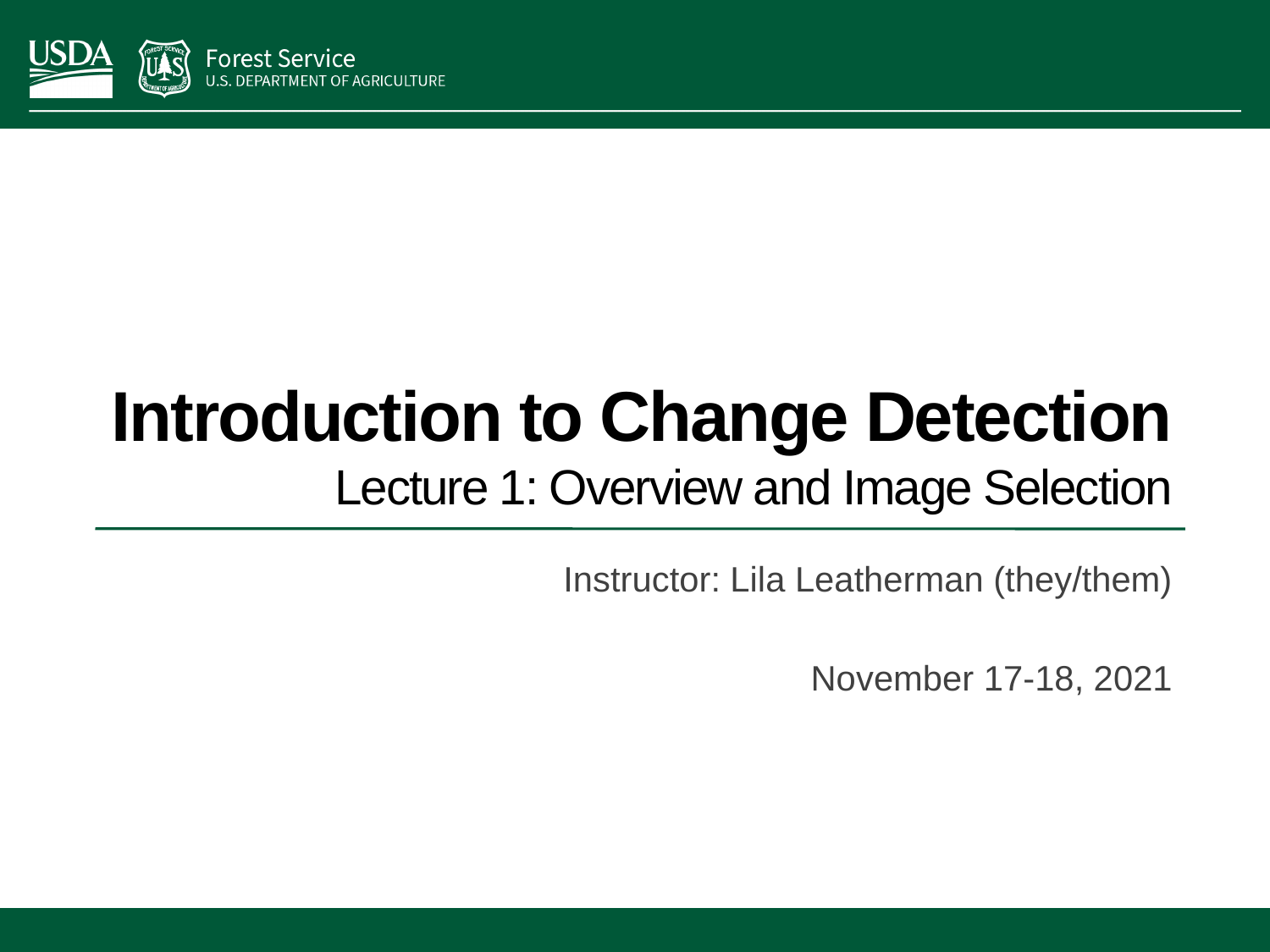

# Introduction to Change Detection Lecture 1: Overview and Image Selection
Instructor: Lila Leatherman (they/them)

November 17-18, 2021